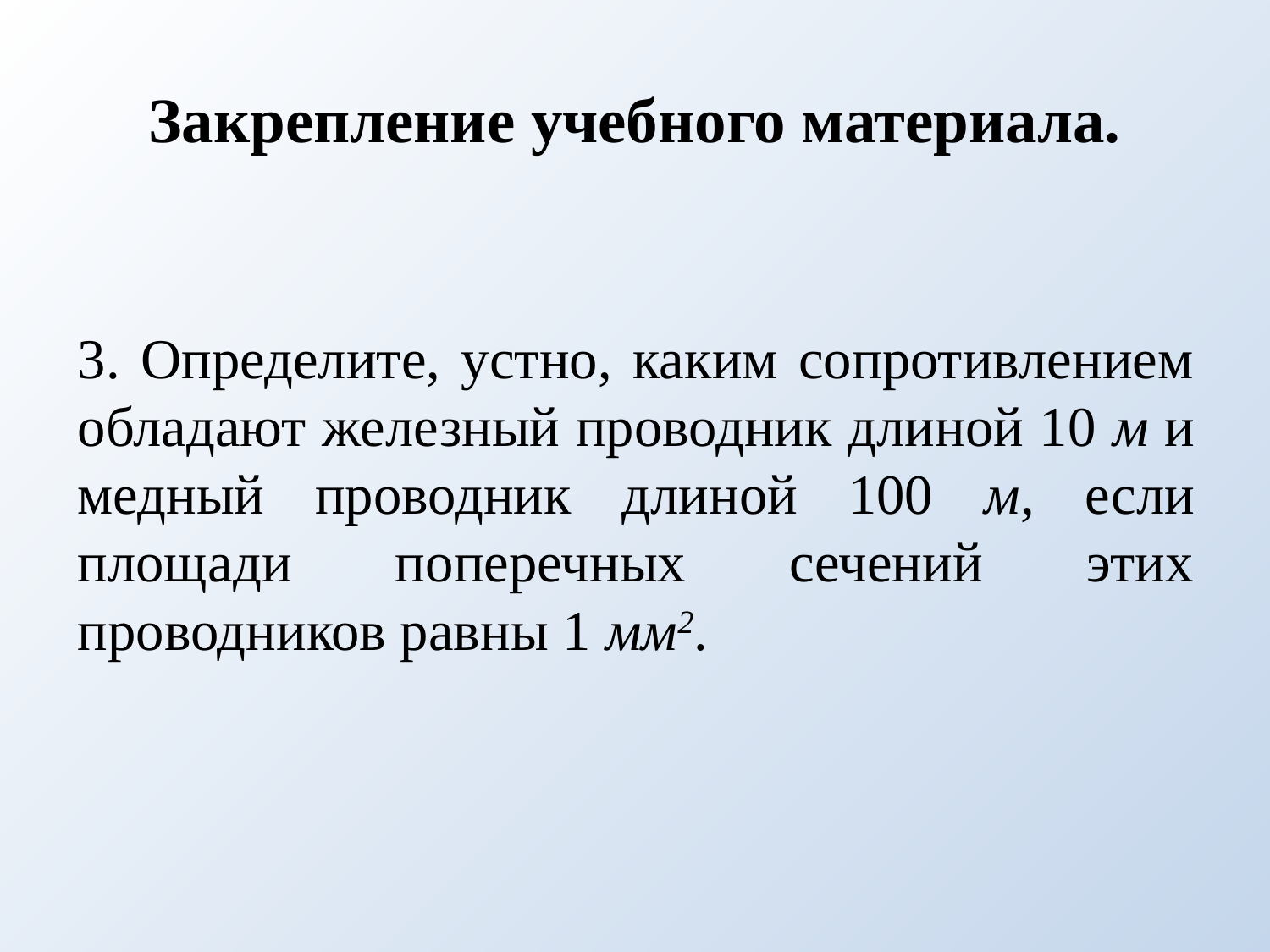

# Закрепление учебного материала.
3. Определите, устно, каким сопротивлением обладают железный проводник длиной 10 м и медный проводник длиной 100 м, если площади поперечных сечений этих проводников равны 1 мм2.